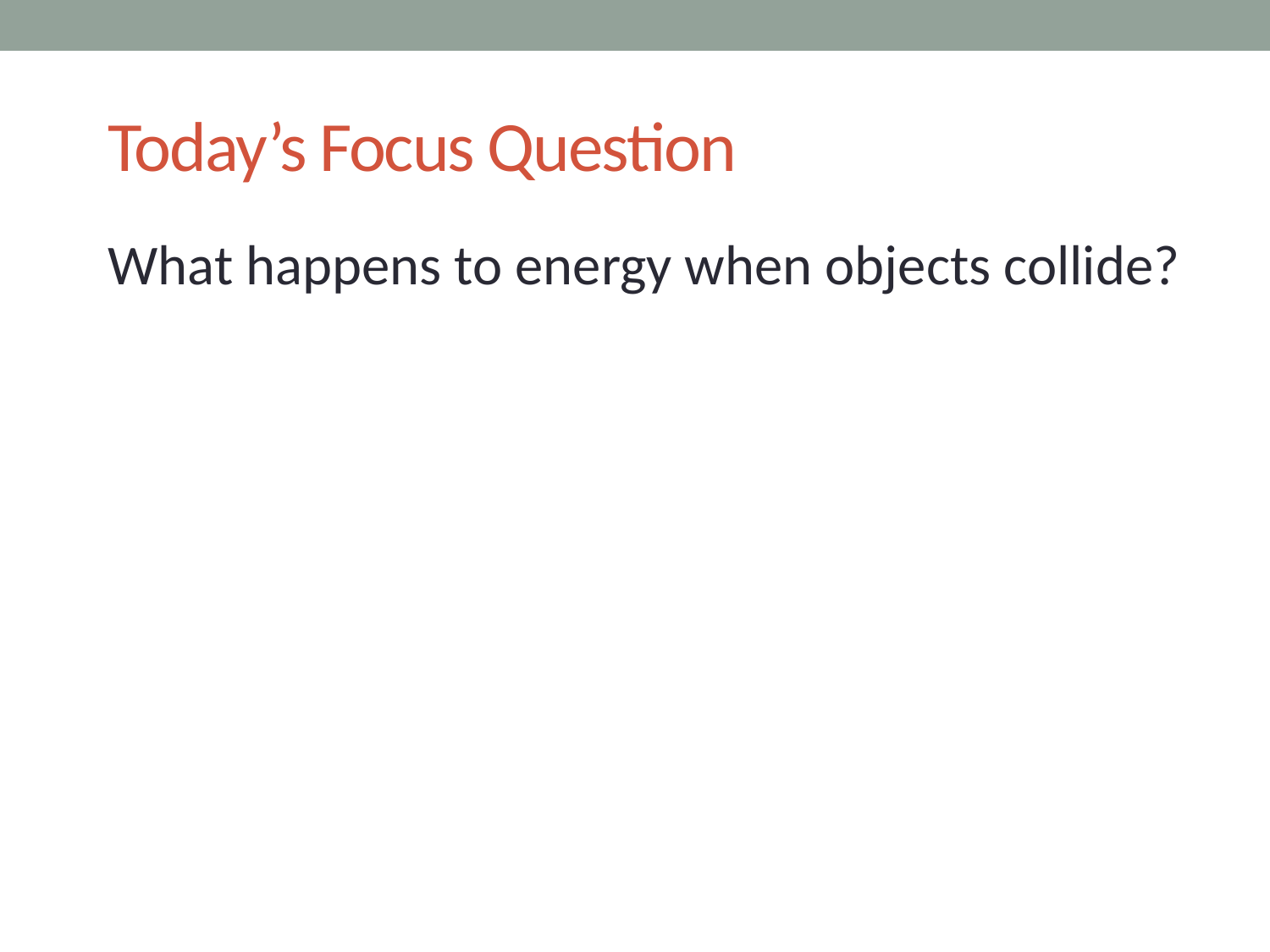

# Today’s Focus Question
What happens to energy when objects collide?